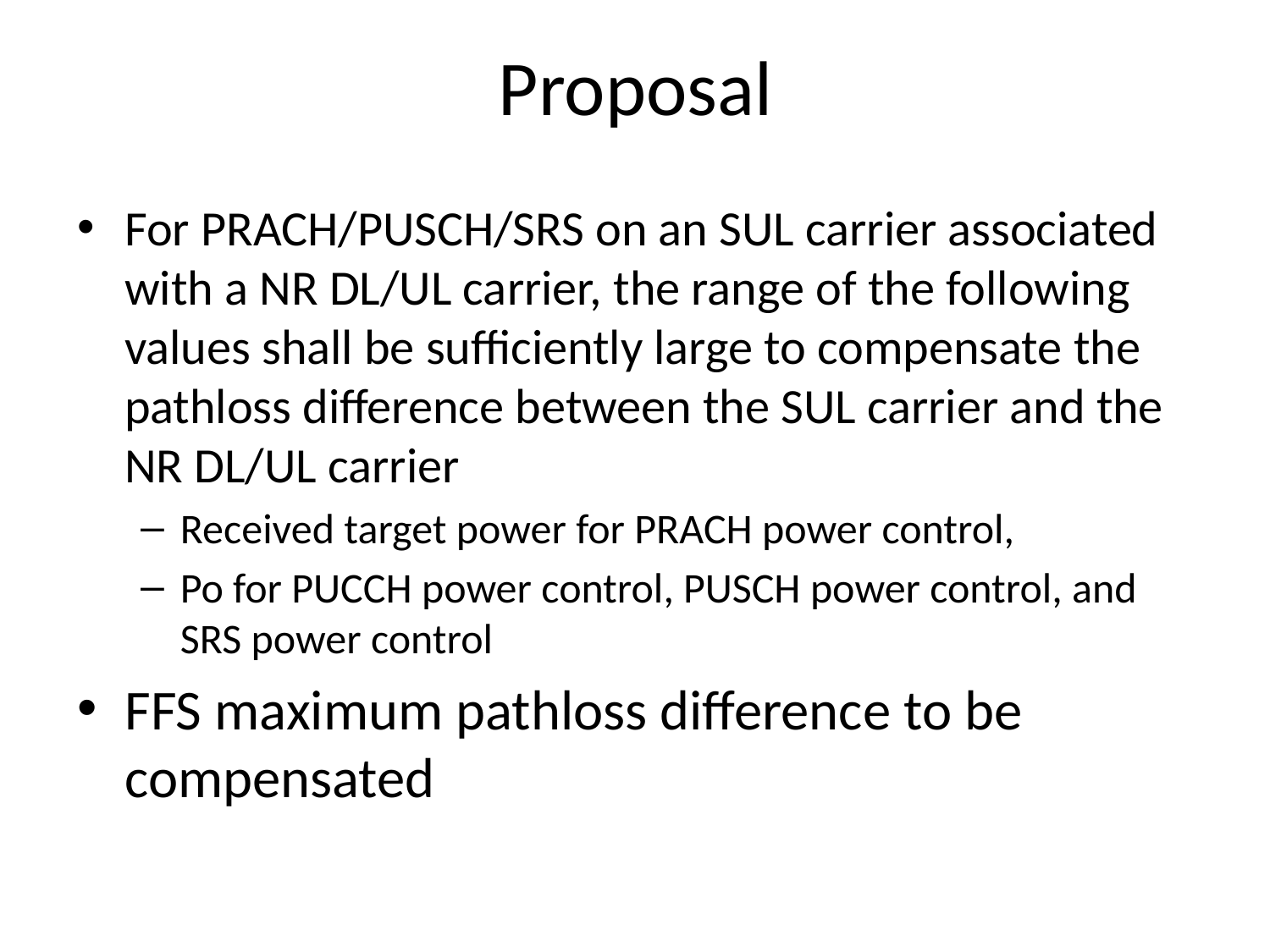

# Proposal
For PRACH/PUSCH/SRS on an SUL carrier associated with a NR DL/UL carrier, the range of the following values shall be sufficiently large to compensate the pathloss difference between the SUL carrier and the NR DL/UL carrier
Received target power for PRACH power control,
Po for PUCCH power control, PUSCH power control, and SRS power control
FFS maximum pathloss difference to be compensated